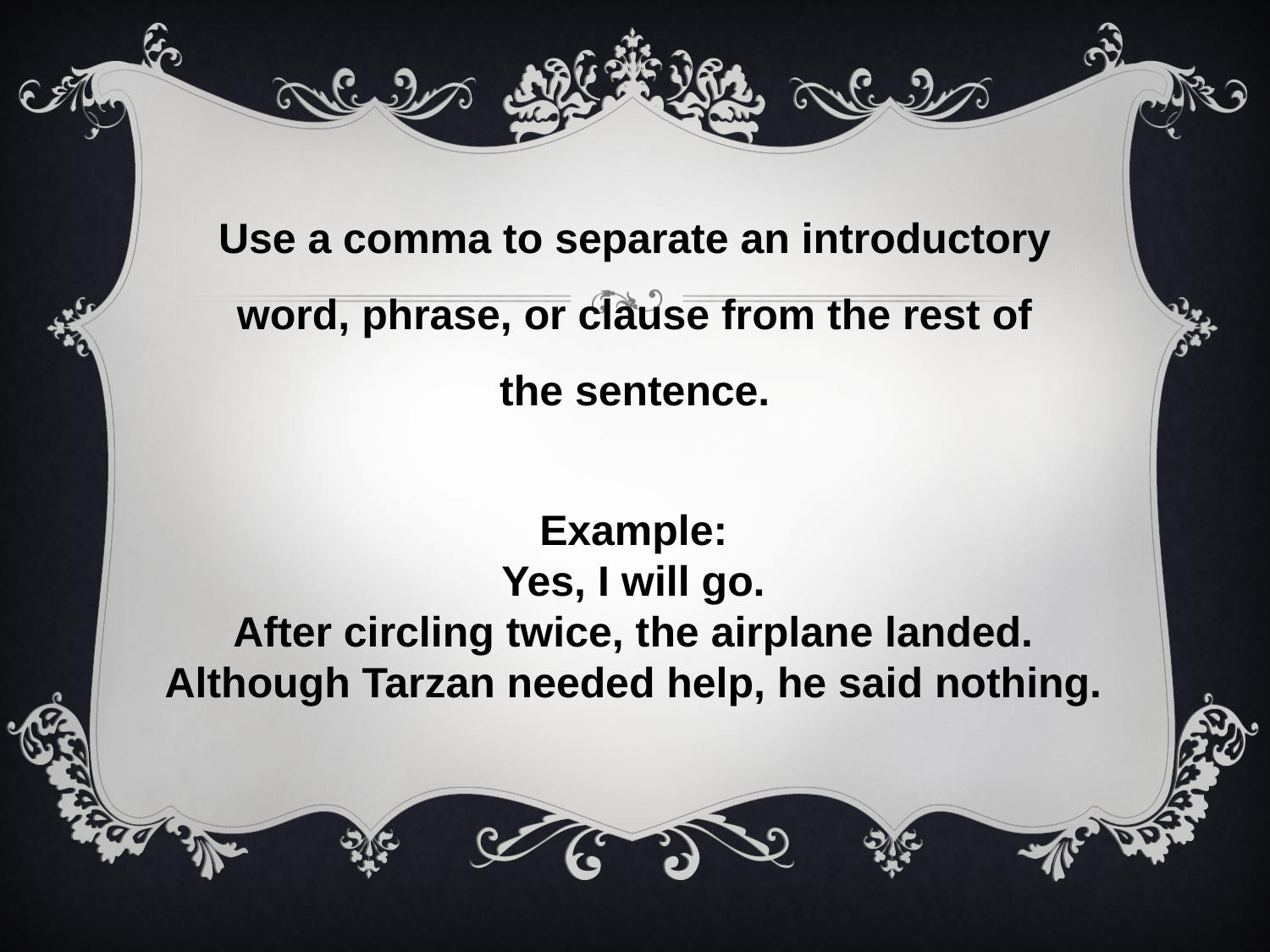

Use a comma to separate an introductory word, phrase, or clause from the rest of the sentence.
Example:
Yes, I will go.
After circling twice, the airplane landed.
Although Tarzan needed help, he said nothing.